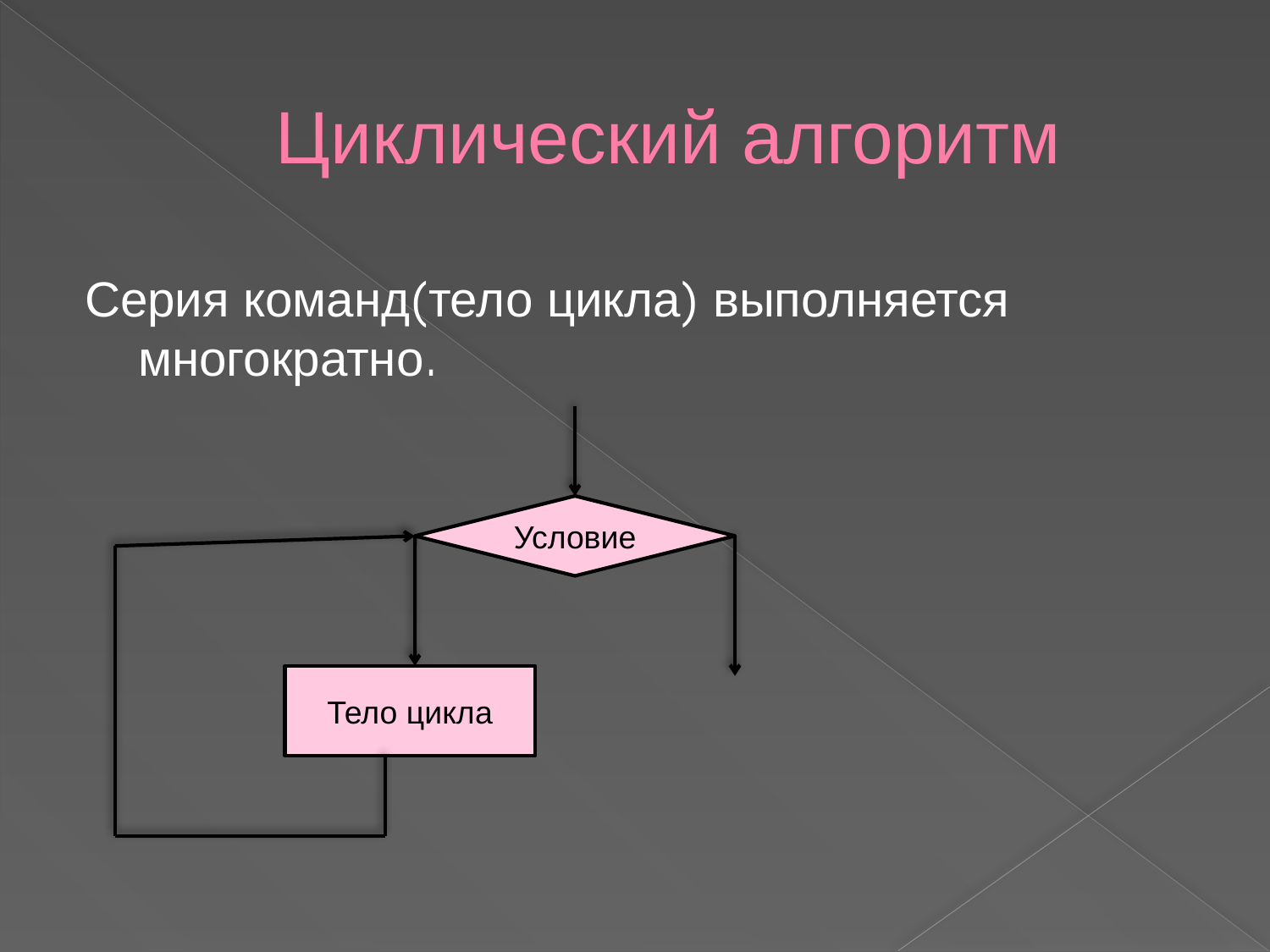

# Циклический алгоритм
Серия команд(тело цикла) выполняется многократно.
Условие
Тело цикла